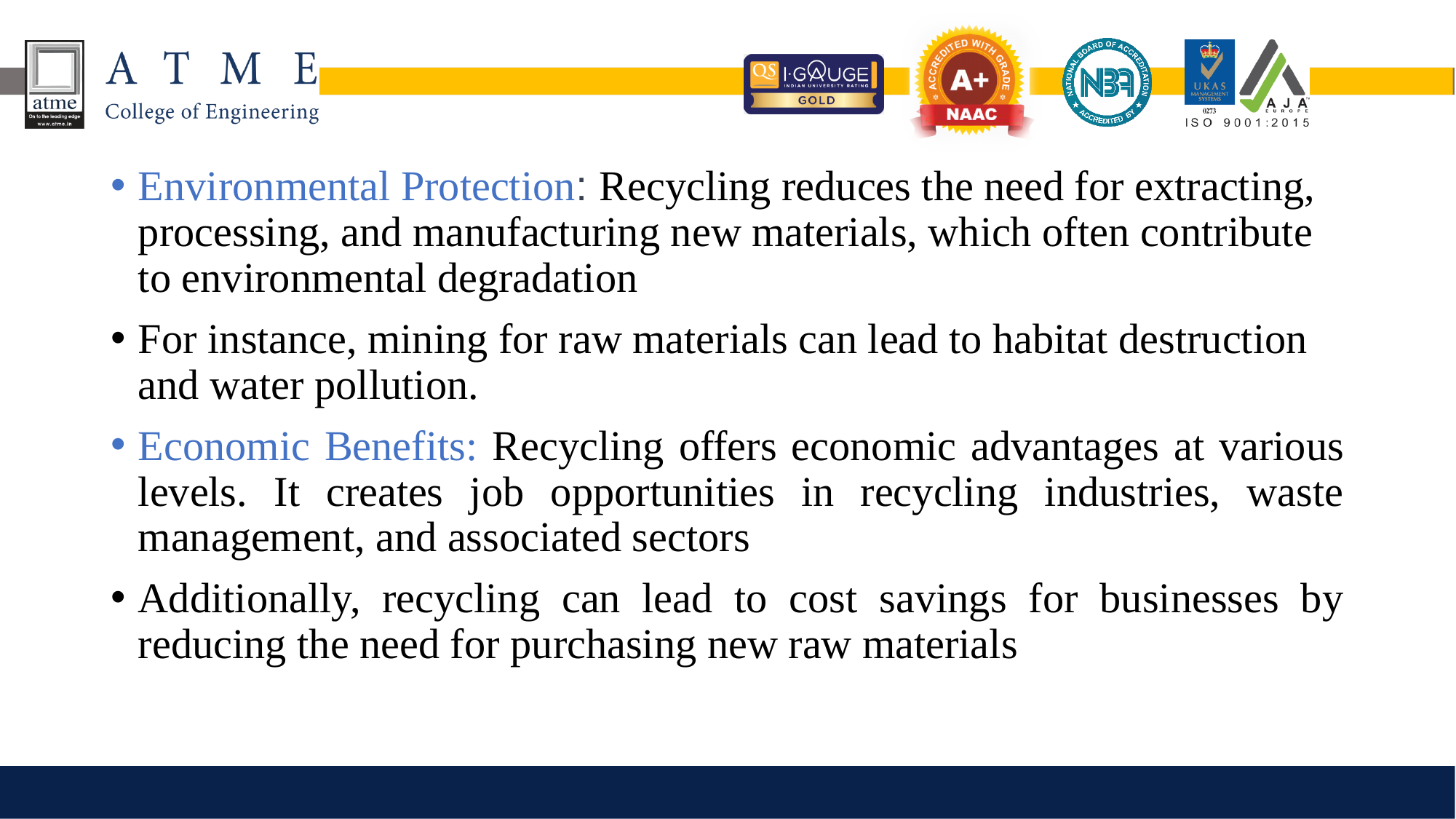

Environmental Protection: Recycling reduces the need for extracting, processing, and manufacturing new materials, which often contribute to environmental degradation
For instance, mining for raw materials can lead to habitat destruction and water pollution.
Economic Benefits: Recycling offers economic advantages at various levels. It creates job opportunities in recycling industries, waste management, and associated sectors
Additionally, recycling can lead to cost savings for businesses by reducing the need for purchasing new raw materials